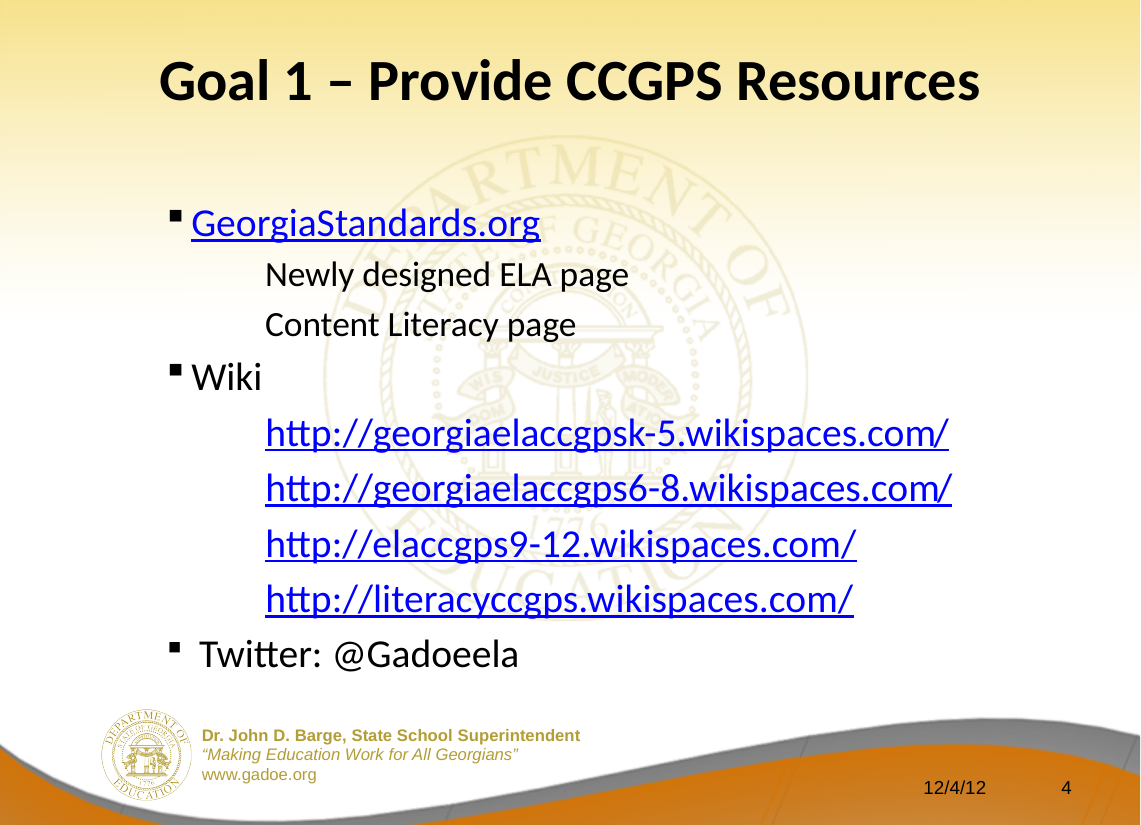

# Goal 1 – Provide CCGPS Resources
GeorgiaStandards.org
Newly designed ELA page
Content Literacy page
Wiki
http://georgiaelaccgpsk-5.wikispaces.com/
http://georgiaelaccgps6-8.wikispaces.com/
http://elaccgps9-12.wikispaces.com/
http://literacyccgps.wikispaces.com/
 Twitter: @Gadoeela

12/4/12
4